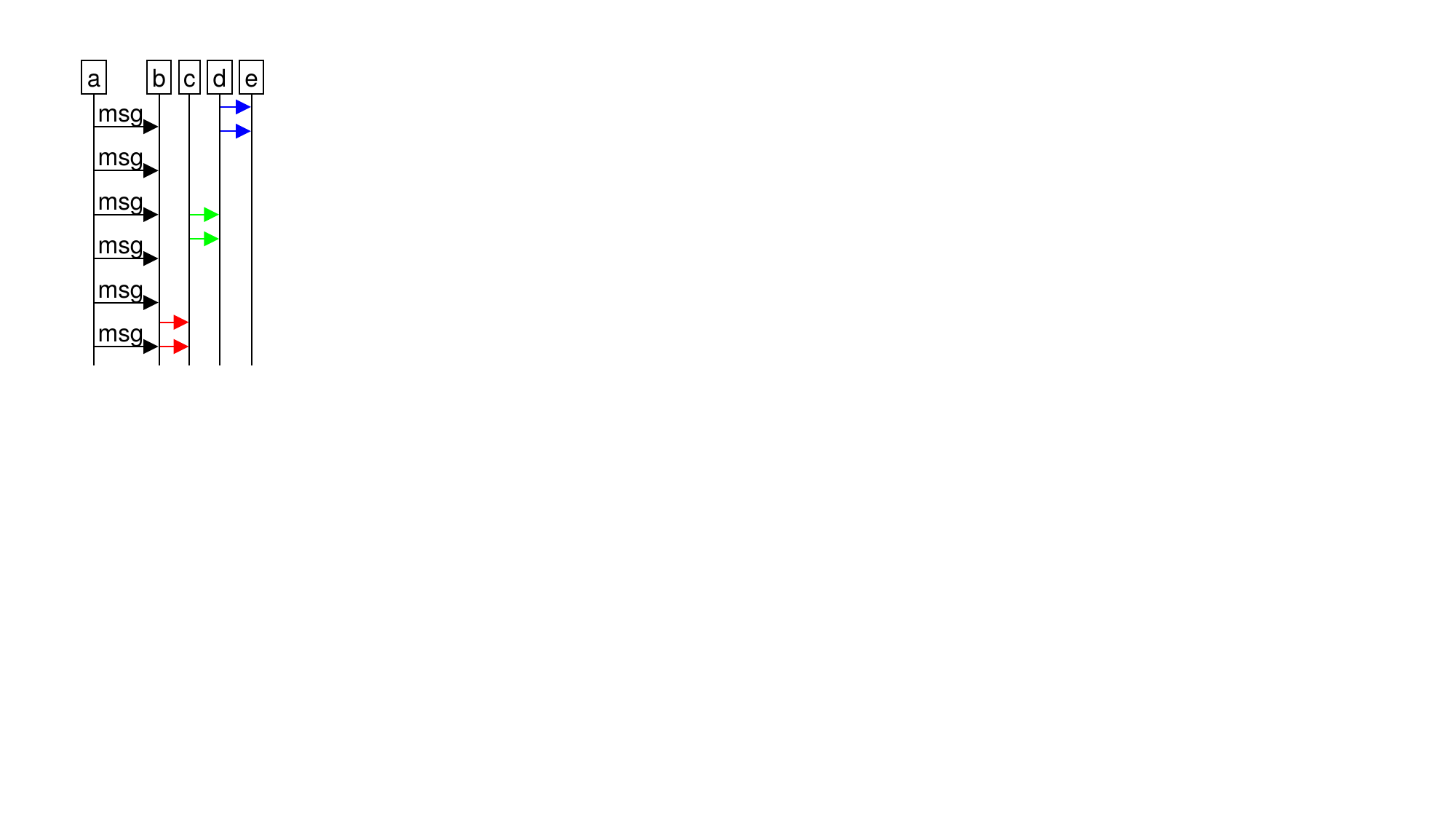

a
b
c
d
e
msg
msg
msg
msg
msg
msg